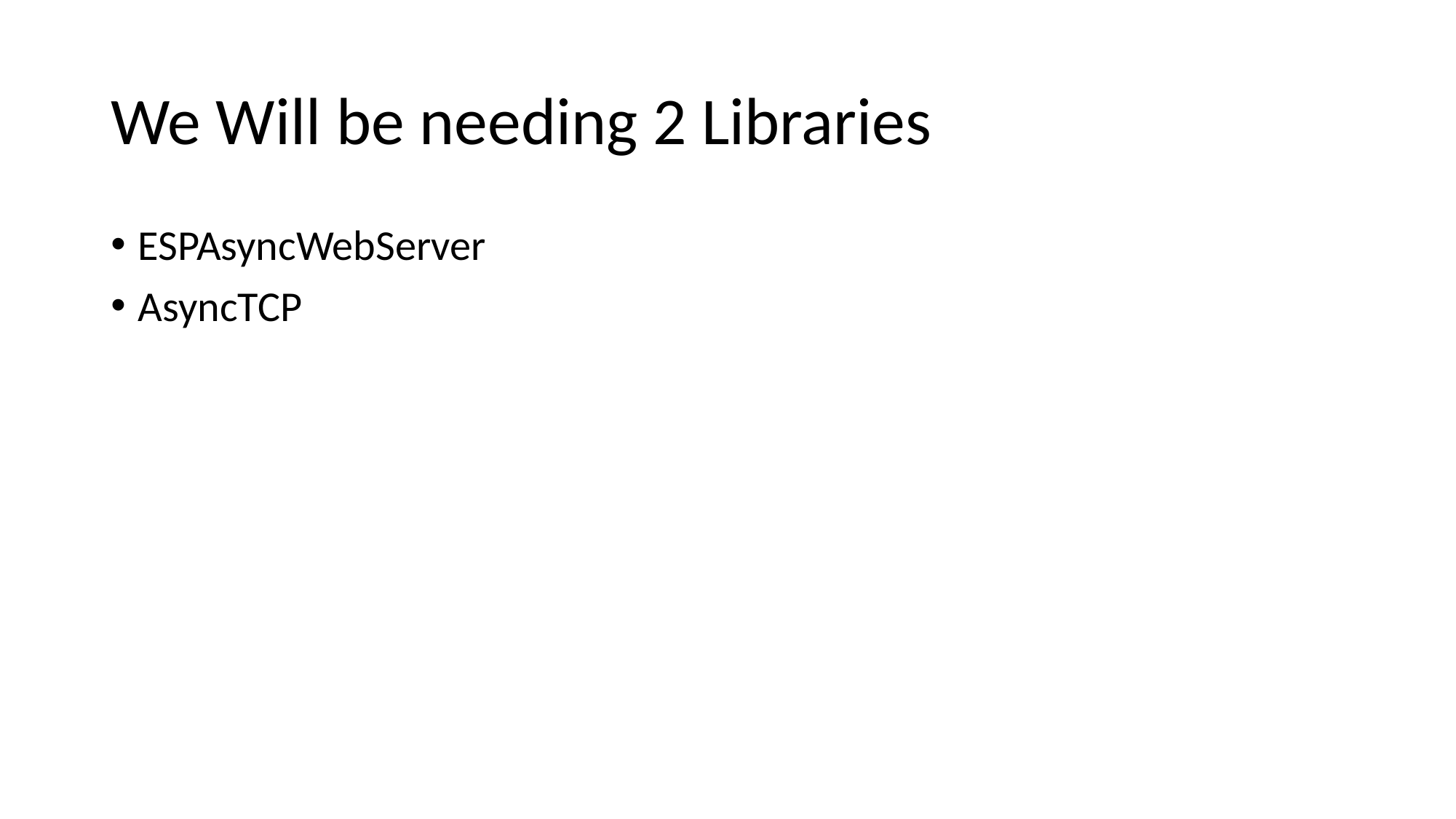

# We Will be needing 2 Libraries
ESPAsyncWebServer
AsyncTCP